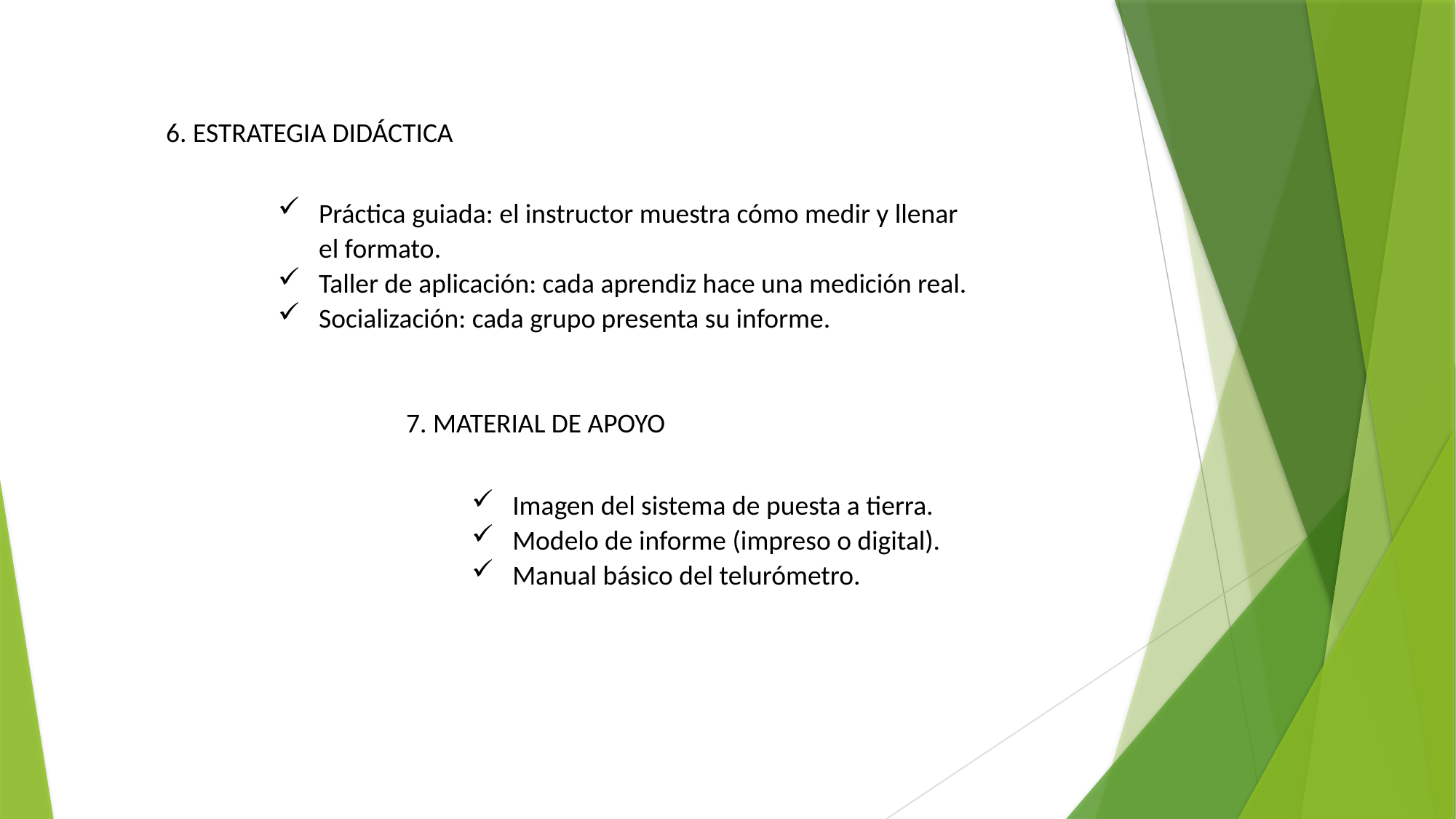

6. ESTRATEGIA DIDÁCTICA
Práctica guiada: el instructor muestra cómo medir y llenar el formato.
Taller de aplicación: cada aprendiz hace una medición real.
Socialización: cada grupo presenta su informe.
7. MATERIAL DE APOYO
Imagen del sistema de puesta a tierra.
Modelo de informe (impreso o digital).
Manual básico del telurómetro.